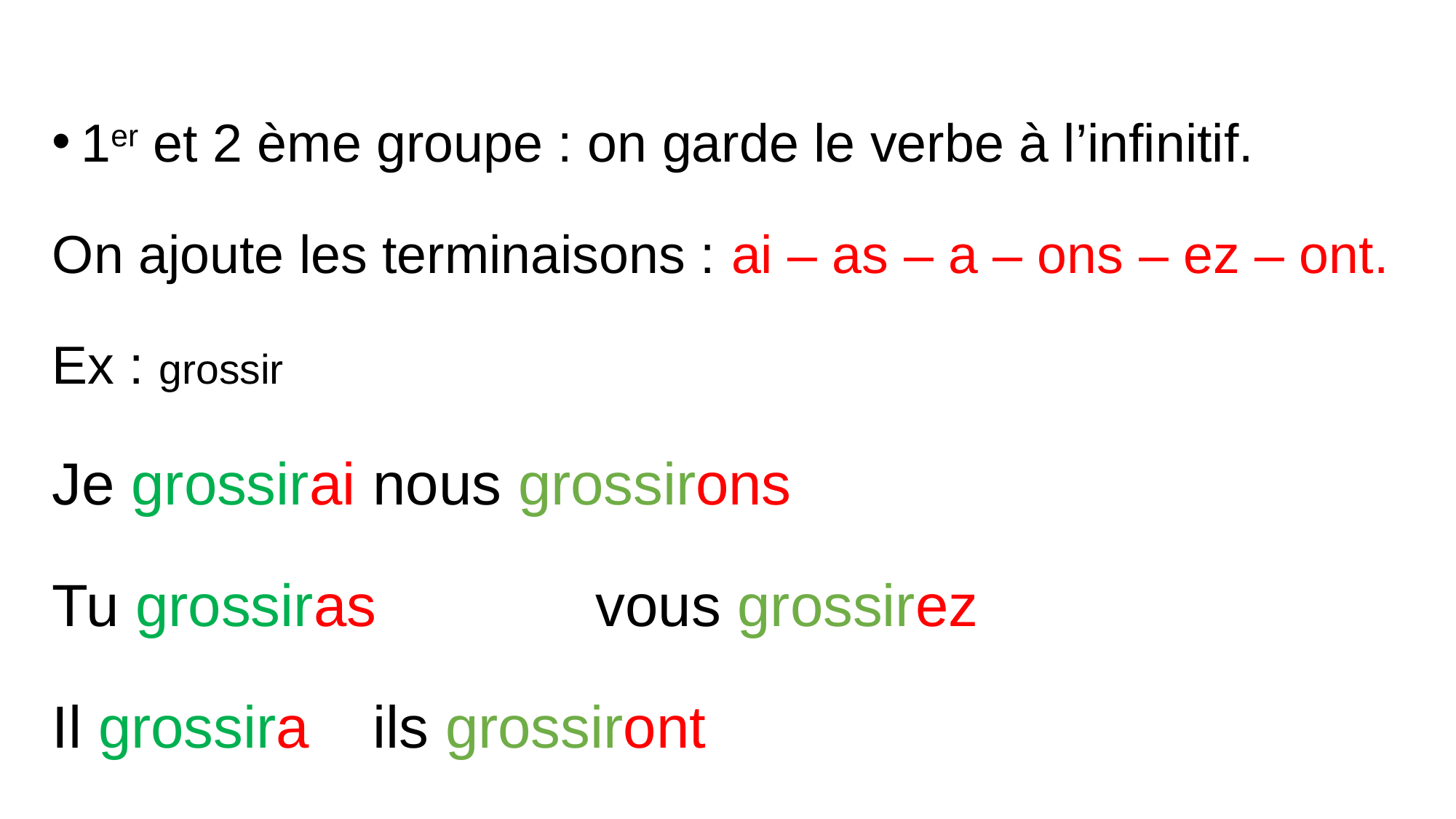

1er et 2 ème groupe : on garde le verbe à l’infinitif.
On ajoute les terminaisons : ai – as – a – ons – ez – ont.
Ex : grossir
Je grossirai			nous grossirons
Tu grossiras 		       vous grossirez
Il grossira			ils grossiront